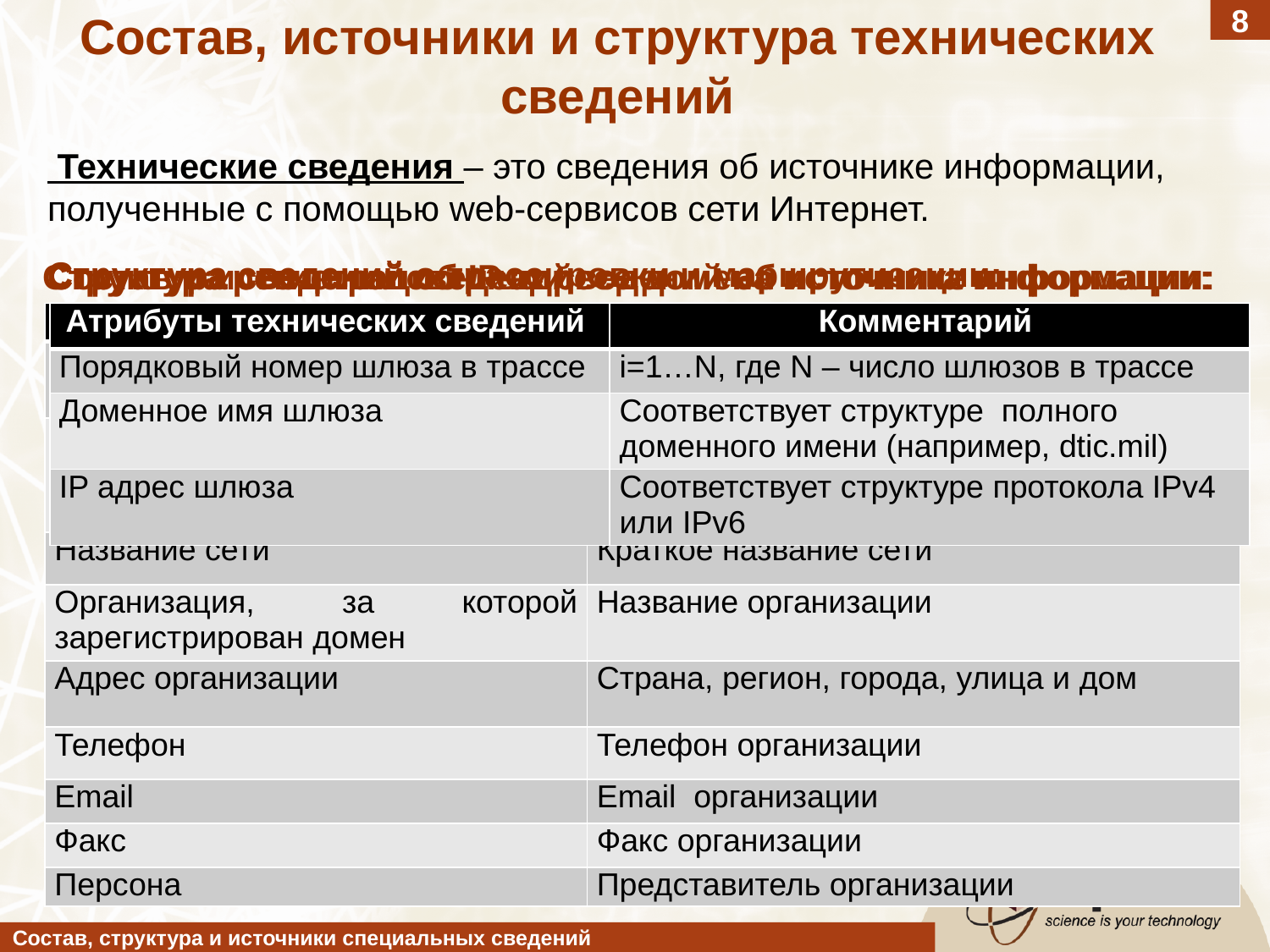

8
Состав, источники и структура технических сведений
 Технические сведения – это сведения об источнике информации, полученные с помощью web-сервисов сети Интернет.
Структура сведений о трассировки и маршрутизации:
Структура регистрационных сведений об источнике информации:
Состав и источники сведений:
Структура сведений об IP адресе домена источника информации:
| Атрибуты технических сведений | Комментарий |
| --- | --- |
| Порядковый номер шлюза в трассе | i=1…N, где N – число шлюзов в трассе |
| Доменное имя шлюза | Соответствует структуре полного доменного имени (например, dtic.mil) |
| IP адрес шлюза | Соответствует структуре протокола IPv4 или IPv6 |
| Атрибуты технических сведений | Комментарий |
| --- | --- |
| IP адрес источника информации | Соответствует структуре адреса протокола IPv4 или IPv6 |
| Диапазон адресов сети, зарегистрированных за организацией | <IP адрес начала диапазона> – <IP адрес конца диапазона> |
| Название сети | Краткое название сети |
| Организация, за которой зарегистрирован домен | Название организации |
| Адрес организации | Cтрана, регион, города, улица и дом |
| Телефон | Телефон организации |
| Email | Email организации |
| Факс | Факс организации |
| Персона | Представитель организации |
| Вид технических сведений (сервис) | Основной источник | Альтернативный источник |
| --- | --- | --- |
| IP-адрес (Nslookup) | http://ru.smart-ip.net/geoip | http://www.nslookup.su/ |
| Сведения о домене источника информации (Whois): | http://ru.smart-ip.net/whois/ | http://www.ip-ping.ru/whois/ |
| Сведения о шлюзах трассировки трафика к источнику информации (TraceRoute) | http://ru.smart-ip.net/traceroute | http://domw.net/service:network-trace |
| Атрибуты технических сведений | Комментарий |
| --- | --- |
| Доменное имя источника информации | Соответствует структуре полного доменного имени (например, dtic.mil) |
| IP адрес источника информации | Соответствует структуре адреса протокола IPv4 или IPv6 |
Состав, структура и источники специальных сведений